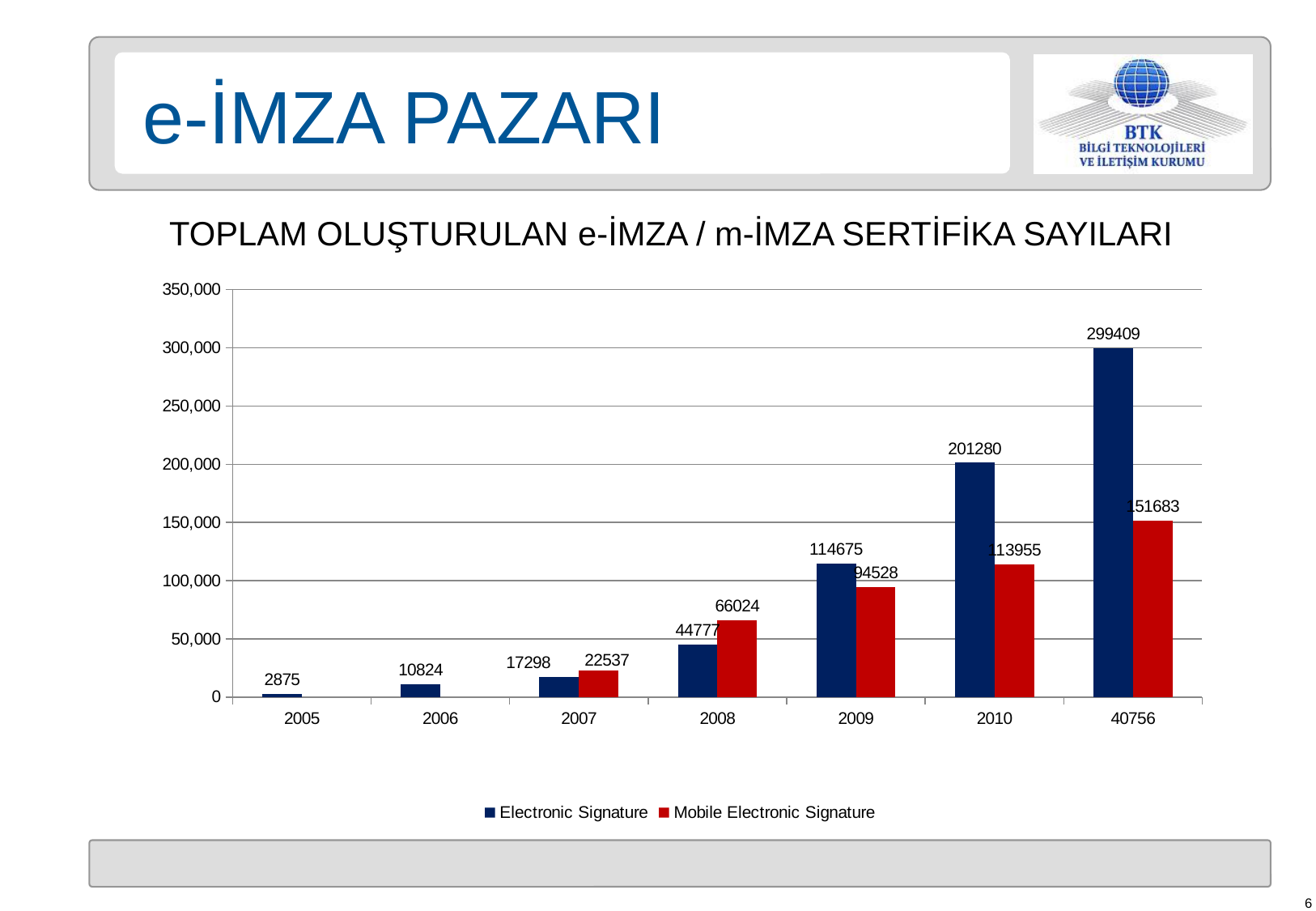

e-İMZA PAZARI

TOPLAM OLUŞTURULAN e-İMZA / m-İMZA SERTİFİKA SAYILARI

### Chart

| Category |  |  |
|---|---|---|
| 2005 | 2875.0 | None |
| 2006 | 10824.0 | None |
| 2007 | 17298.0 | 22537.0 |
| 2008 | 44777.0 | 66024.0 |
| 2009 | 114675.0 | 94528.0 |
| 2010 | 201280.0 | 113955.0 |
| 40756 | 299409.0 | 151683.0 |